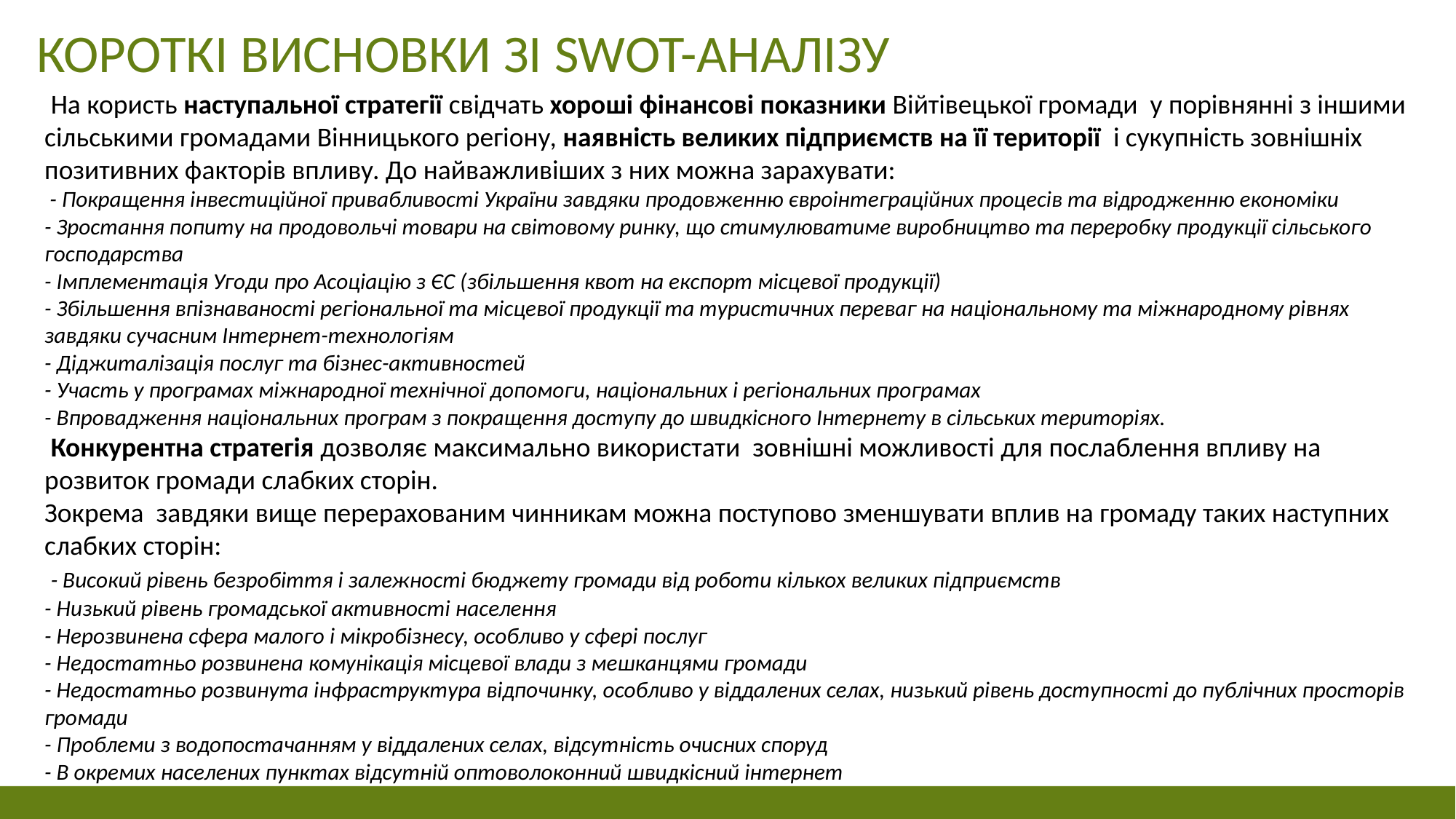

# Короткі висновки зі SWOT-АНАЛІЗУ
 На користь наступальної стратегії свідчать хороші фінансові показники Війтівецької громади  у порівнянні з іншими сільськими громадами Вінницького регіону, наявність великих підприємств на її території  і сукупність зовнішніх позитивних факторів впливу. До найважливіших з них можна зарахувати:
 - Покращення інвестиційної привабливості України завдяки продовженню євроінтеграційних процесів та відродженню економіки
- Зростання попиту на продовольчі товари на світовому ринку, що стимулюватиме виробництво та переробку продукції сільського господарства
- Імплементація Угоди про Асоціацію з ЄС (збільшення квот на експорт місцевої продукції)
- Збільшення впізнаваності регіональної та місцевої продукції та туристичних переваг на національному та міжнародному рівнях завдяки сучасним Інтернет-технологіям
- Діджиталізація послуг та бізнес-активностей
- Участь у програмах міжнародної технічної допомоги, національних і регіональних програмах
- Впровадження національних програм з покращення доступу до швидкісного Інтернету в сільських територіях.
 Конкурентна стратегія дозволяє максимально використати  зовнішні можливості для послаблення впливу на розвиток громади слабких сторін.
Зокрема  завдяки вище перерахованим чинникам можна поступово зменшувати вплив на громаду таких наступних слабких сторін:
 - Високий рівень безробіття і залежності бюджету громади від роботи кількох великих підприємств
- Низький рівень громадської активності населення
- Нерозвинена сфера малого і мікробізнесу, особливо у сфері послуг
- Недостатньо розвинена комунікація місцевої влади з мешканцями громади
- Недостатньо розвинута інфраструктура відпочинку, особливо у віддалених селах, низький рівень доступності до публічних просторів громади
- Проблеми з водопостачанням у віддалених селах, відсутність очисних споруд
- В окремих населених пунктах відсутній оптоволоконний швидкісний інтернет